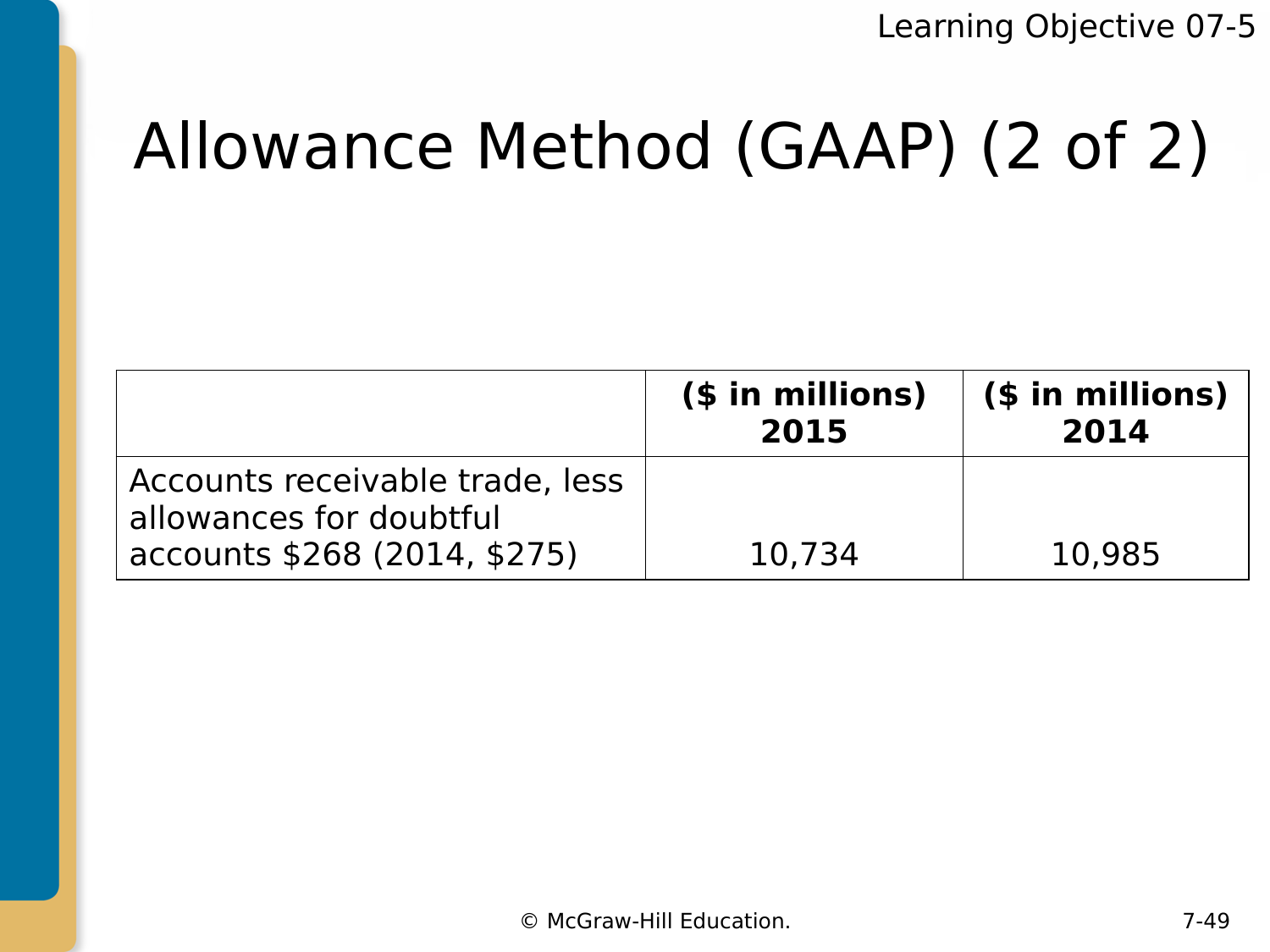

Learning Objective 07-5
# Allowance Method (GAAP) (2 of 2)
|  | ($ in millions) 2015 | ($ in millions) 2014 |
| --- | --- | --- |
| Accounts receivable trade, less allowances for doubtful accounts $268 (2014, $275) | 10,734 | 10,985 |